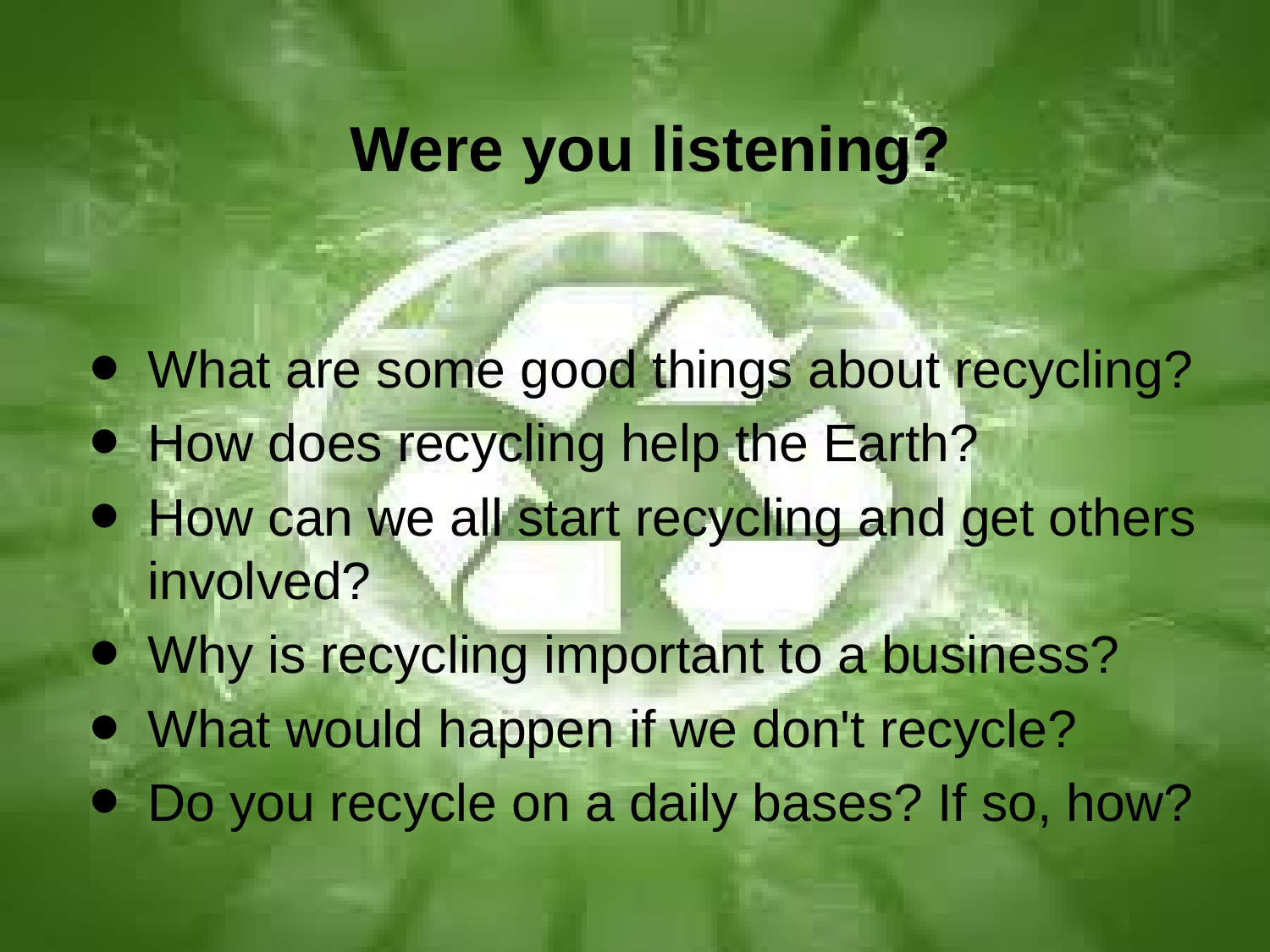

# Were you listening?
What are some good things about recycling?
How does recycling help the Earth?
How can we all start recycling and get others involved?
Why is recycling important to a business?
What would happen if we don't recycle?
Do you recycle on a daily bases? If so, how?